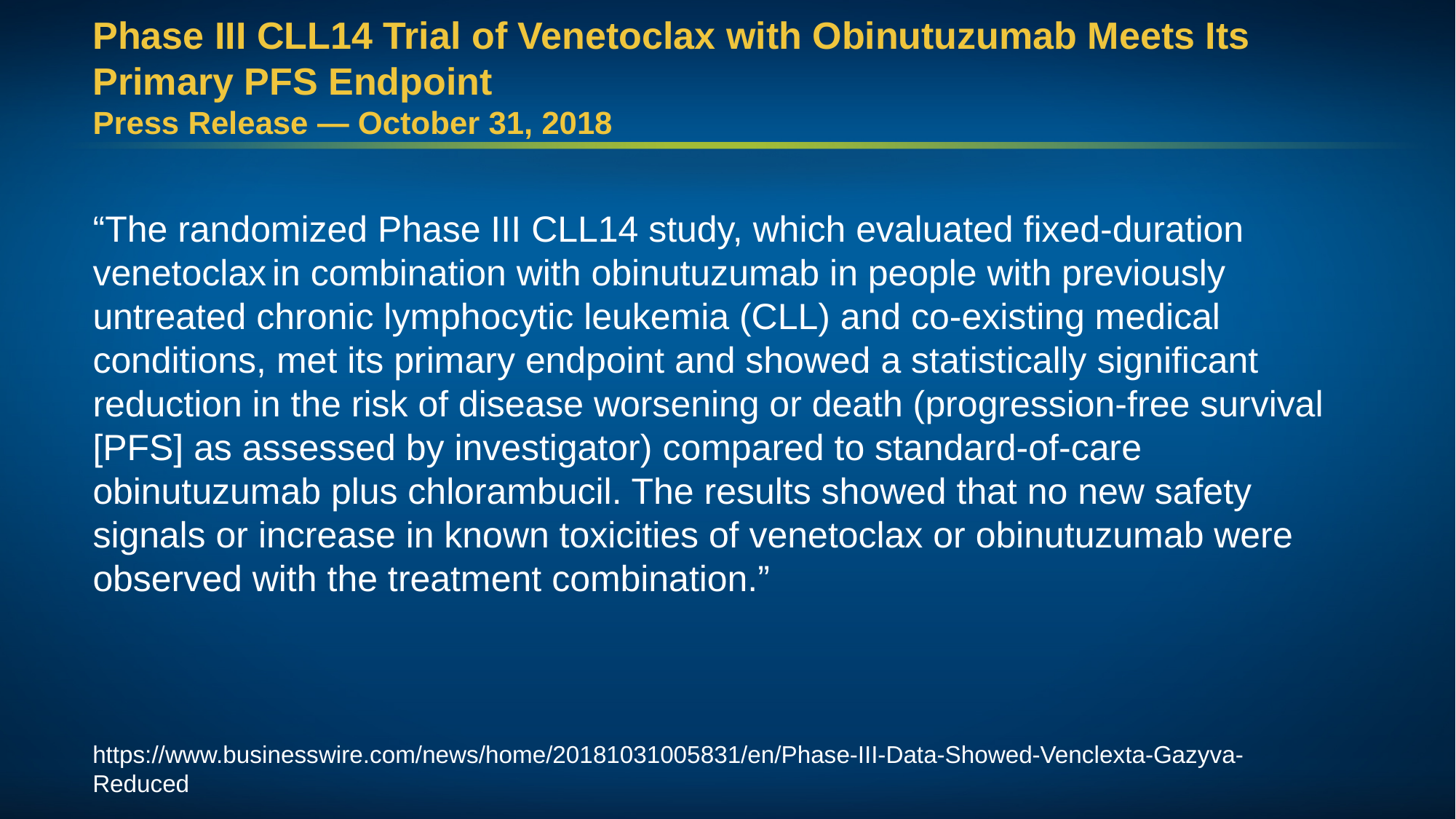

# Phase III CLL14 Trial of Venetoclax with Obinutuzumab Meets Its Primary PFS Endpoint Press Release — October 31, 2018
“The randomized Phase III CLL14 study, which evaluated fixed-duration venetoclax in combination with obinutuzumab in people with previously untreated chronic lymphocytic leukemia (CLL) and co-existing medical conditions, met its primary endpoint and showed a statistically significant reduction in the risk of disease worsening or death (progression-free survival [PFS] as assessed by investigator) compared to standard-of-care obinutuzumab plus chlorambucil. The results showed that no new safety signals or increase in known toxicities of venetoclax or obinutuzumab were observed with the treatment combination.”
https://www.businesswire.com/news/home/20181031005831/en/Phase-III-Data-Showed-Venclexta-Gazyva-Reduced